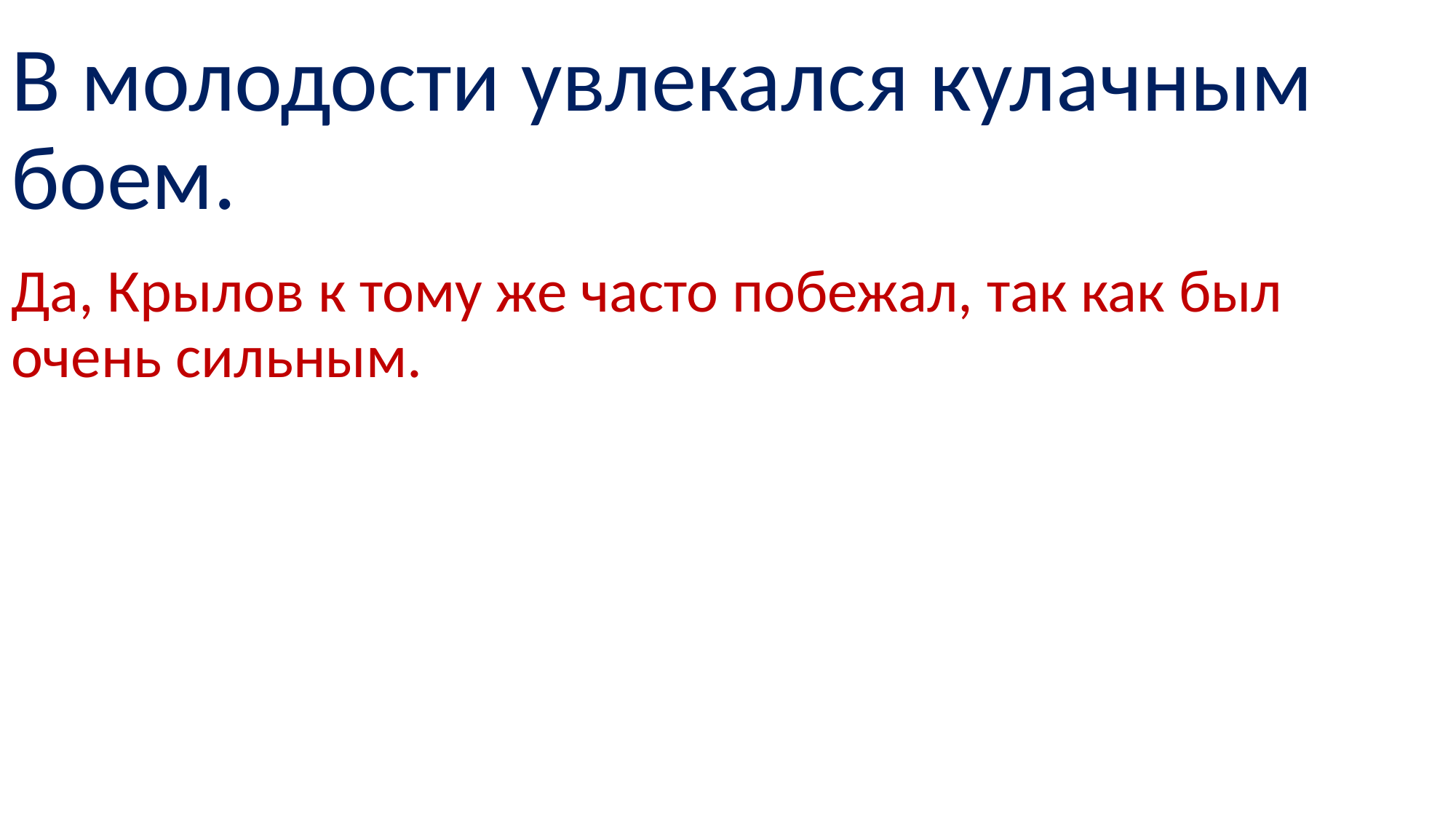

# В молодости увлекался кулачным боем.
Да, Крылов к тому же часто побежал, так как был очень сильным.